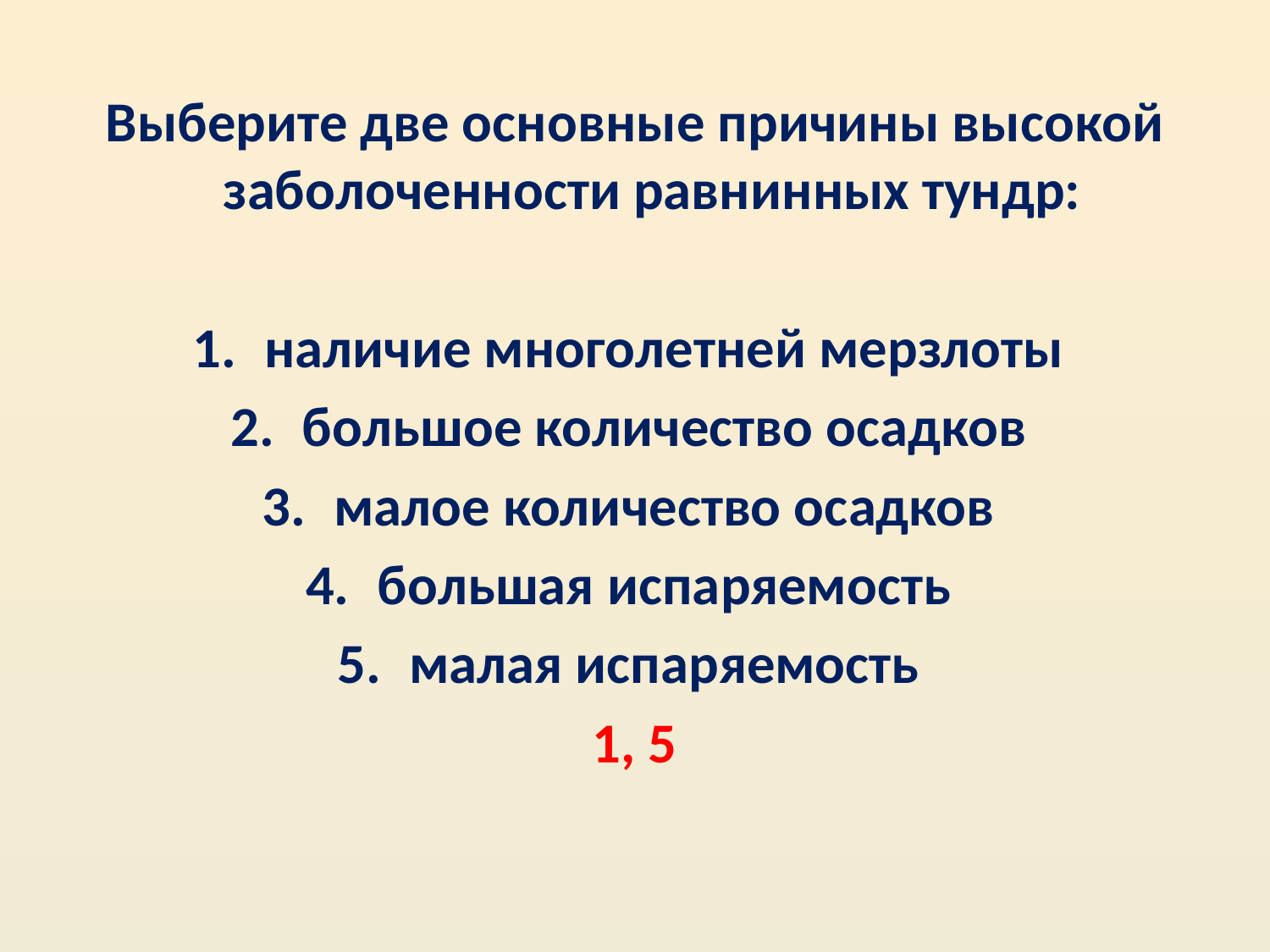

#
Выберите две основные причины высокой заболоченности равнинных тундр:

наличие многолетней мерзлоты
большое количество осадков
малое количество осадков
большая испаряемость
малая испаряемость
1, 5